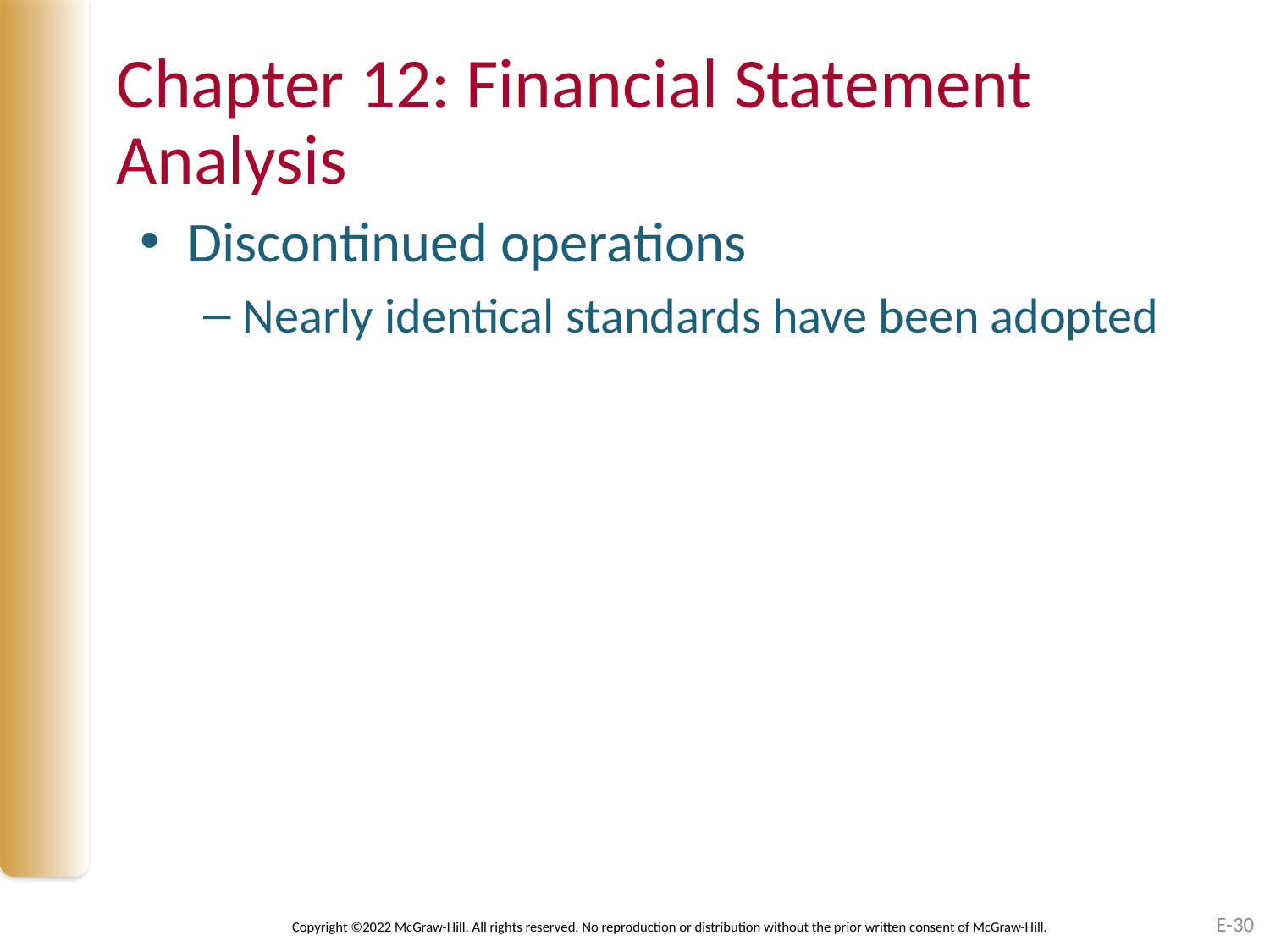

# Chapter 12: Financial Statement Analysis
Discontinued operations
Nearly identical standards have been adopted
E-30
Copyright ©2022 McGraw-Hill. All rights reserved. No reproduction or distribution without the prior written consent of McGraw-Hill.